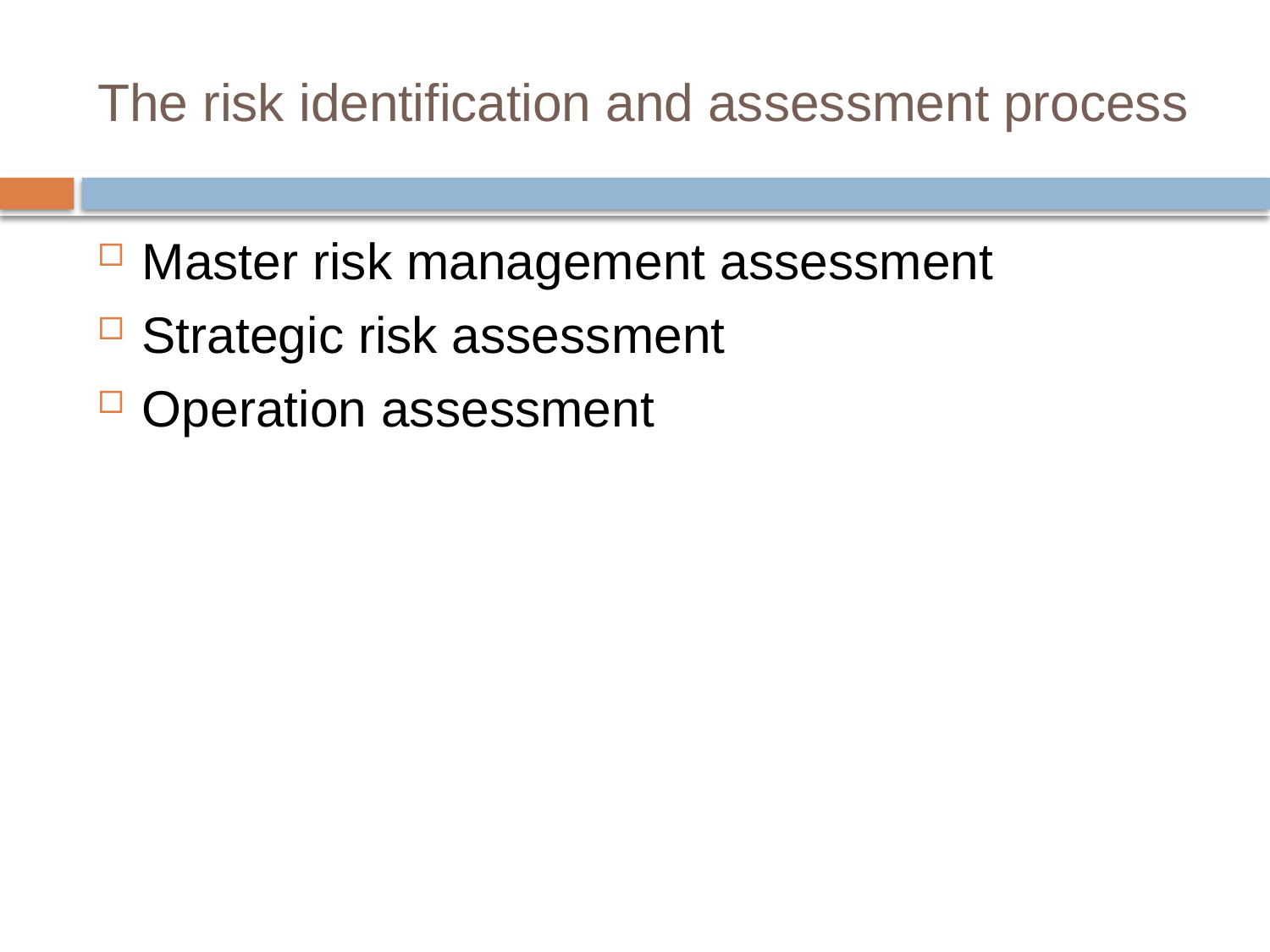

# The risk identification and assessment process
Master risk management assessment
Strategic risk assessment
Operation assessment